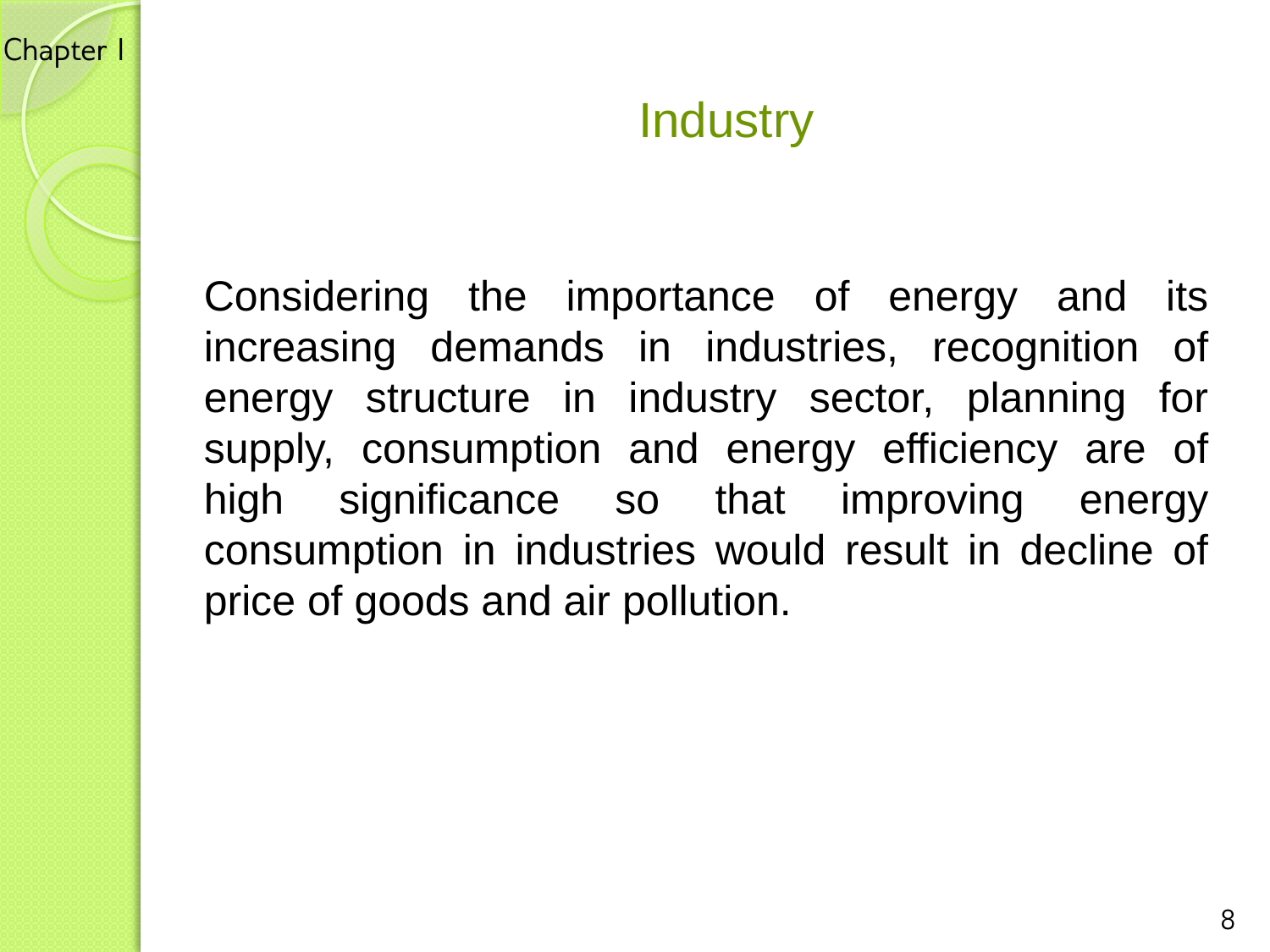

Chapter I
# Industry

Considering the importance of energy and its increasing demands in industries, recognition of energy structure in industry sector, planning for supply, consumption and energy efficiency are of high significance so that improving energy consumption in industries would result in decline of price of goods and air pollution.
8